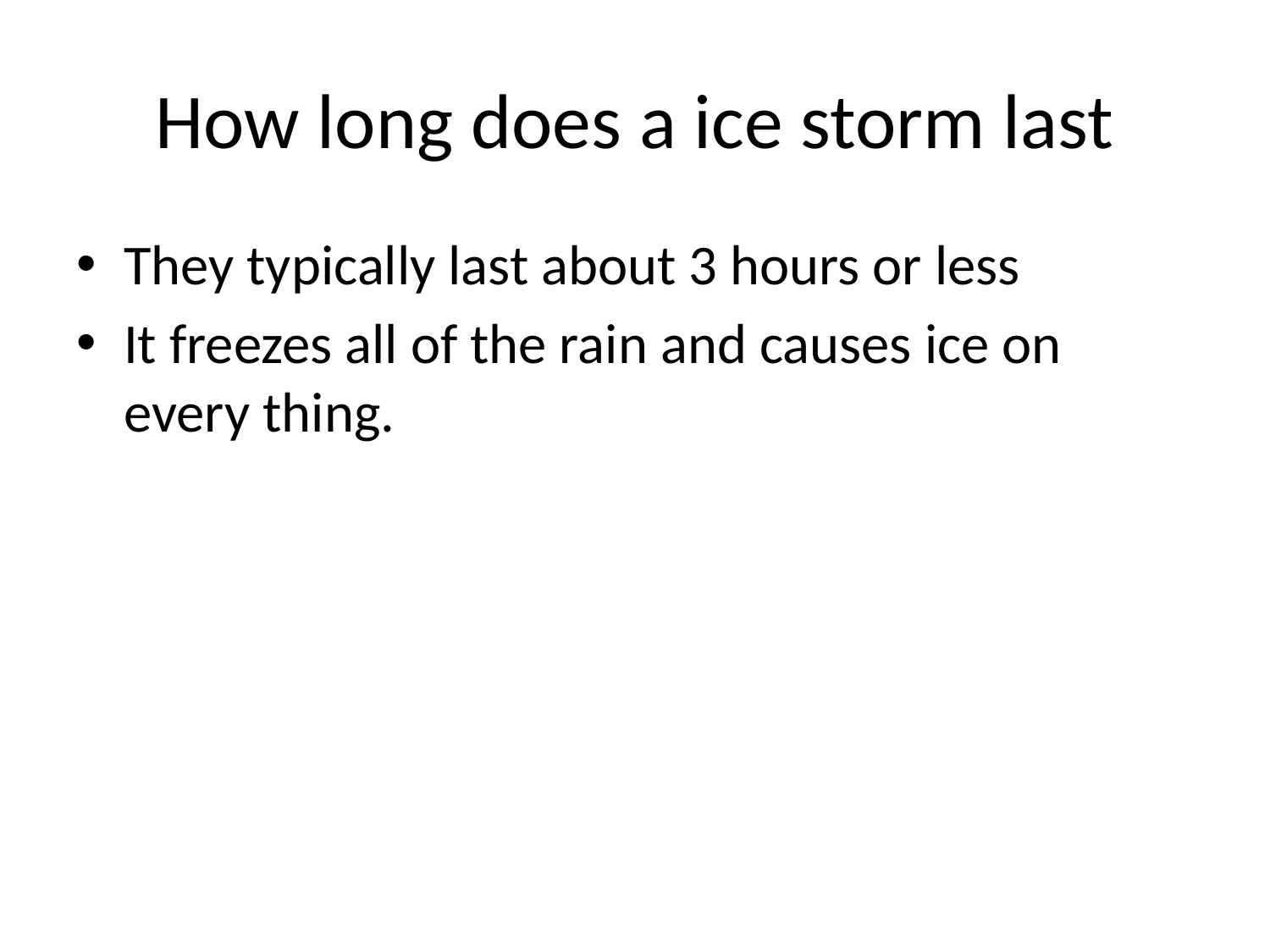

# How long does a ice storm last
They typically last about 3 hours or less
It freezes all of the rain and causes ice on every thing.